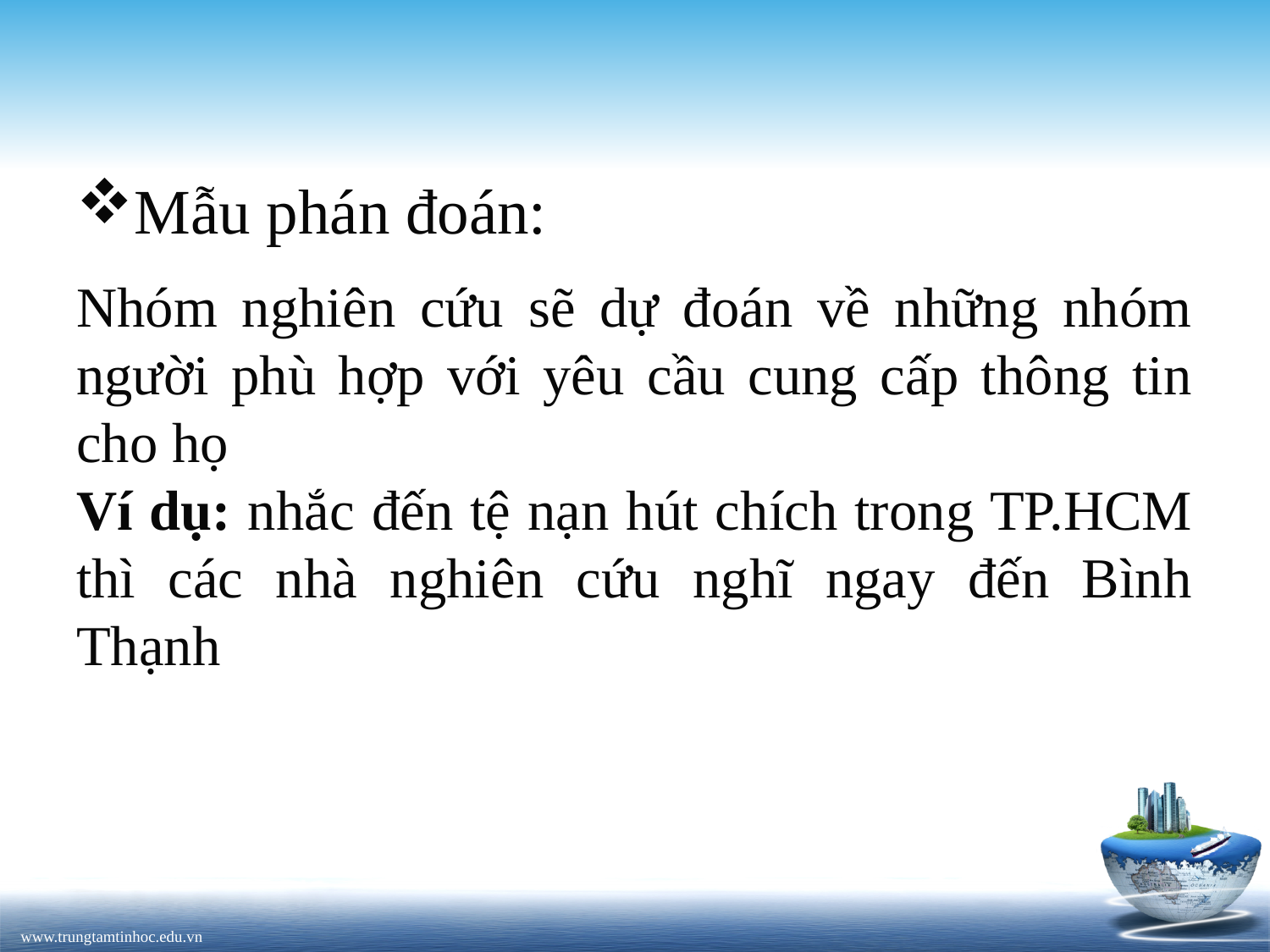

# Mẫu phán đoán:
Nhóm nghiên cứu sẽ dự đoán về những nhóm người phù hợp với yêu cầu cung cấp thông tin cho họ
Ví dụ: nhắc đến tệ nạn hút chích trong TP.HCM thì các nhà nghiên cứu nghĩ ngay đến Bình Thạnh